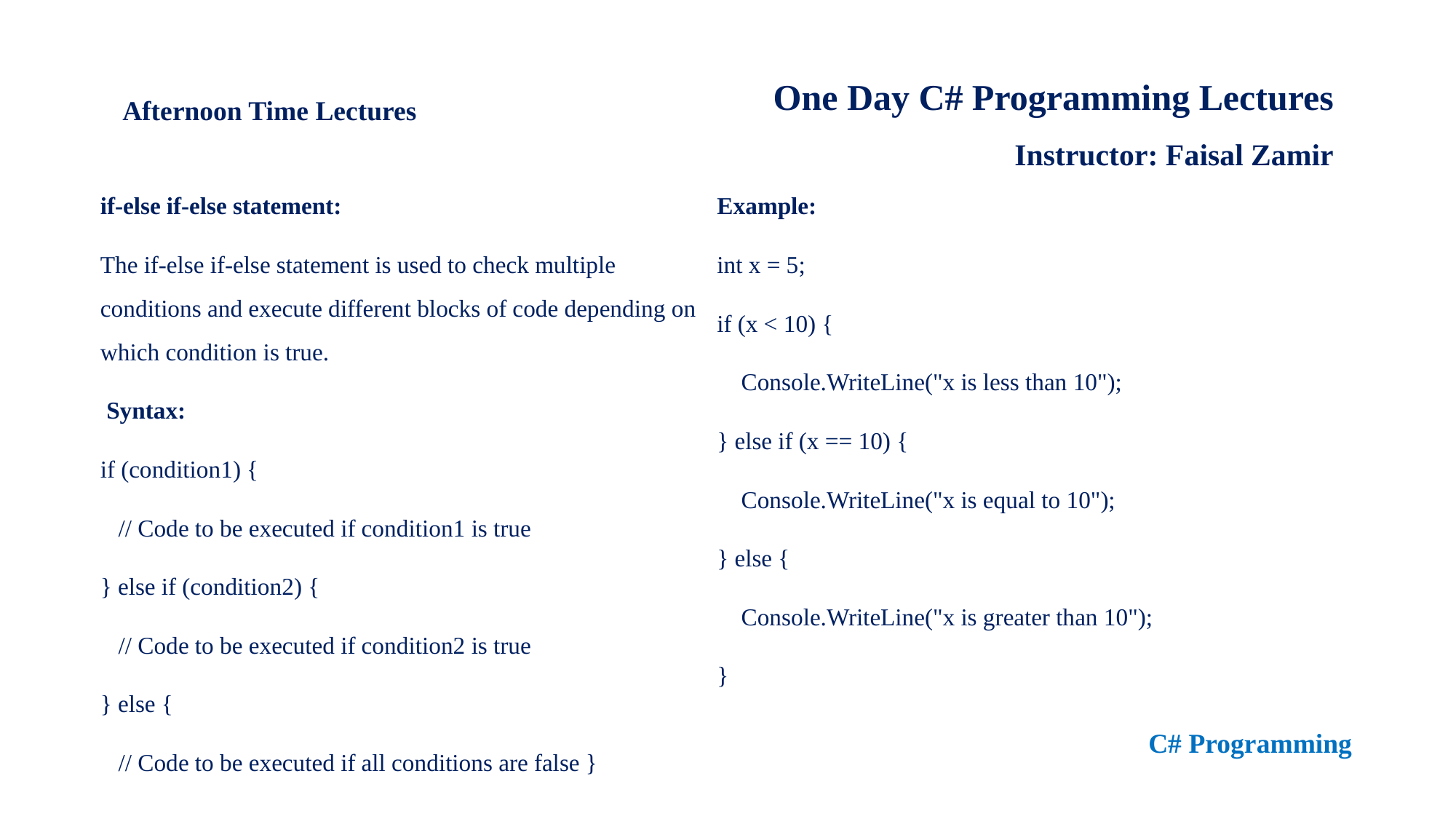

One Day C# Programming Lectures
Instructor: Faisal Zamir
Afternoon Time Lectures
if-else if-else statement:
The if-else if-else statement is used to check multiple conditions and execute different blocks of code depending on which condition is true.
 Syntax:
if (condition1) {
   // Code to be executed if condition1 is true
} else if (condition2) {
   // Code to be executed if condition2 is true
} else {
   // Code to be executed if all conditions are false }
Example:
int x = 5;
if (x < 10) {
    Console.WriteLine("x is less than 10");
} else if (x == 10) {
    Console.WriteLine("x is equal to 10");
} else {
    Console.WriteLine("x is greater than 10");
}
C# Programming